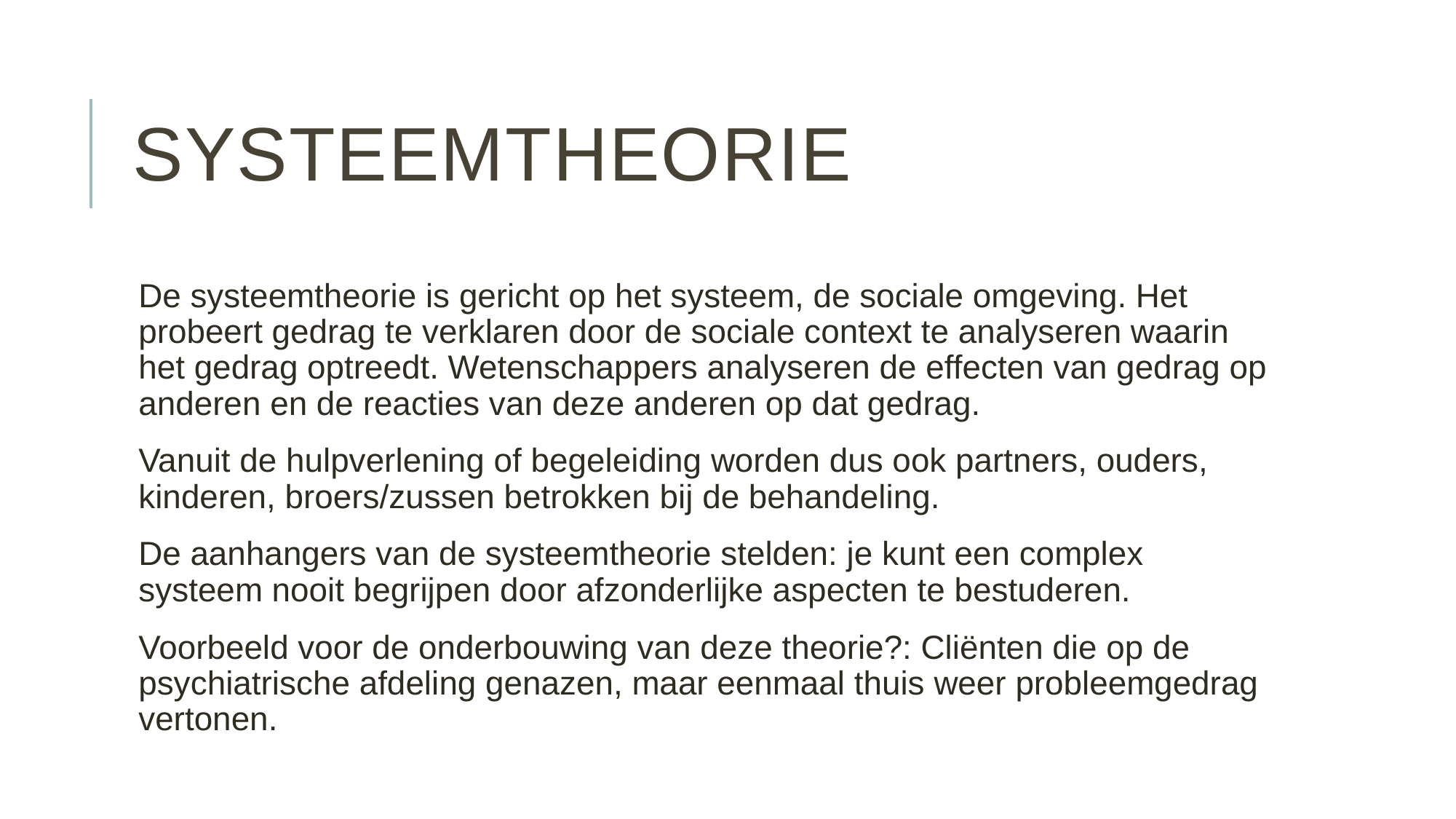

# systeemtheorie
De systeemtheorie is gericht op het systeem, de sociale omgeving. Het probeert gedrag te verklaren door de sociale context te analyseren waarin het gedrag optreedt. Wetenschappers analyseren de effecten van gedrag op anderen en de reacties van deze anderen op dat gedrag.
Vanuit de hulpverlening of begeleiding worden dus ook partners, ouders, kinderen, broers/zussen betrokken bij de behandeling.
De aanhangers van de systeemtheorie stelden: je kunt een complex systeem nooit begrijpen door afzonderlijke aspecten te bestuderen.
Voorbeeld voor de onderbouwing van deze theorie?: Cliënten die op de psychiatrische afdeling genazen, maar eenmaal thuis weer probleemgedrag vertonen.